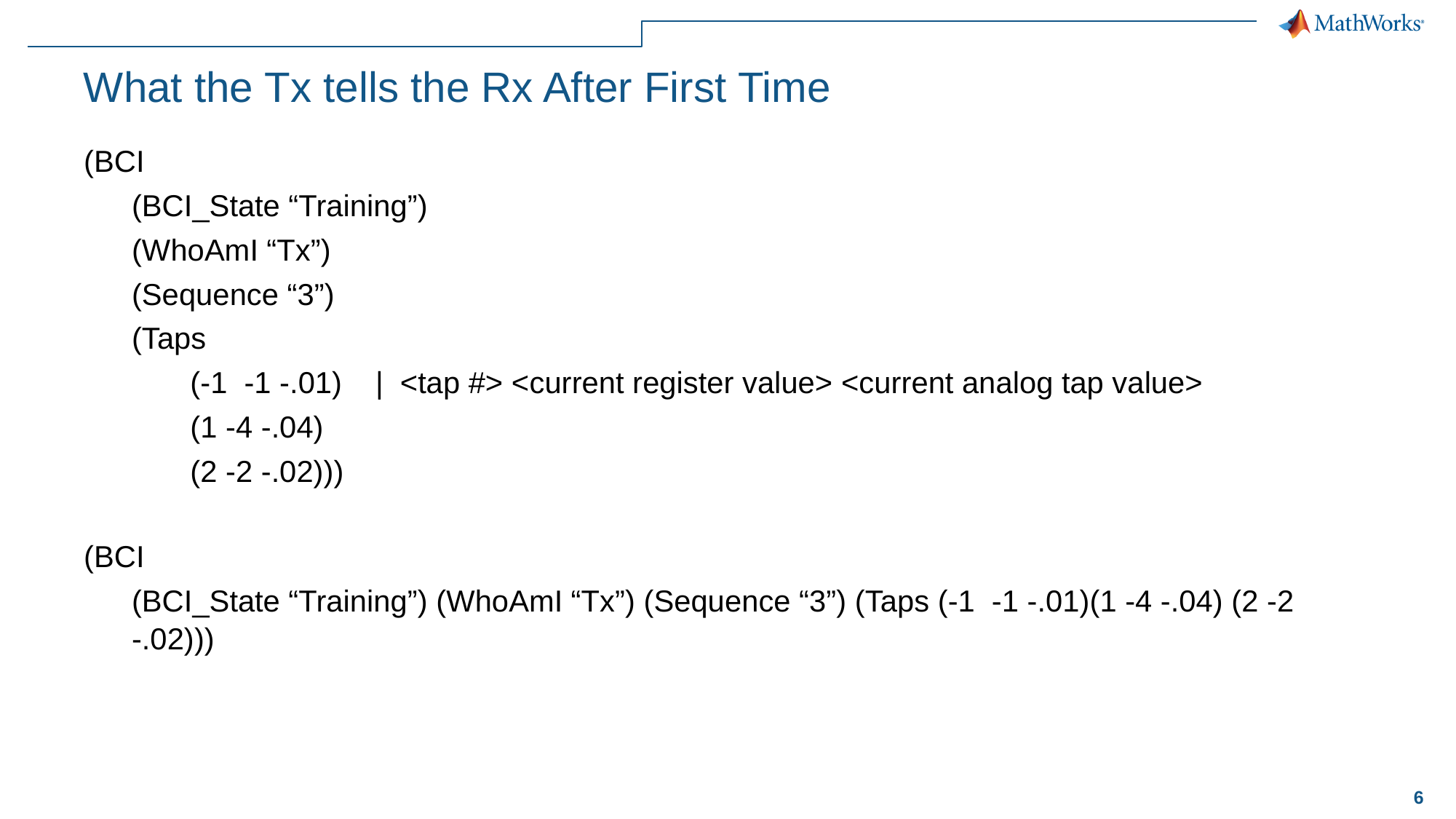

# What the Tx tells the Rx After First Time
(BCI
(BCI_State “Training”)
(WhoAmI “Tx”)
(Sequence “3”)
(Taps
       (-1  -1 -.01)    |  <tap #> <current register value> <current analog tap value>
       (1 -4 -.04)
       (2 -2 -.02)))

(BCI
(BCI_State “Training”) (WhoAmI “Tx”) (Sequence “3”) (Taps (-1  -1 -.01)(1 -4 -.04) (2 -2 -.02)))